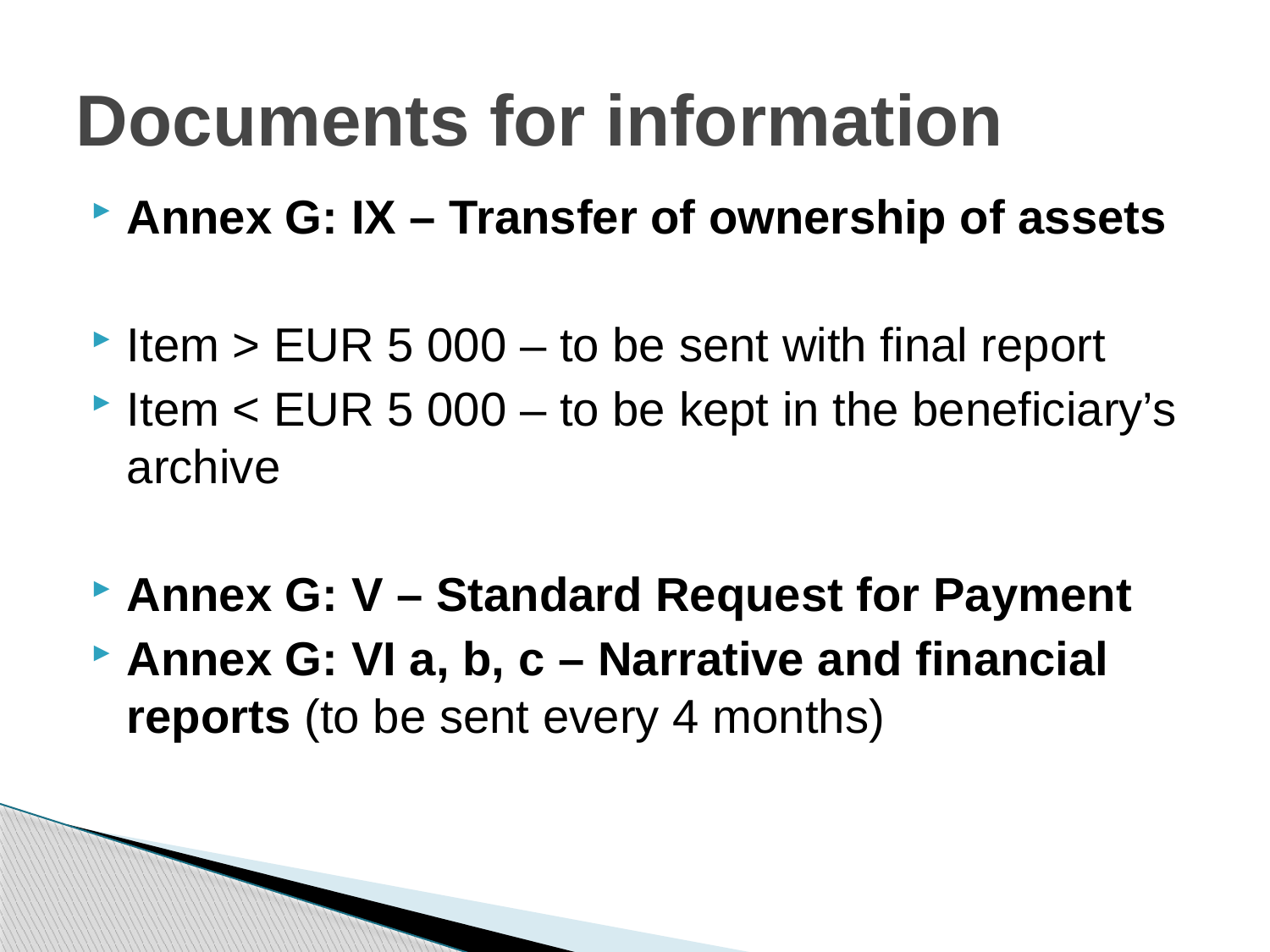

# Documents for information
Annex G: IX – Transfer of ownership of assets

Item > EUR 5 000 – to be sent with final report
Item < EUR 5 000 – to be kept in the beneficiary’s archive

Annex G: V – Standard Request for Payment
Annex G: VI a, b, c – Narrative and financial reports (to be sent every 4 months)